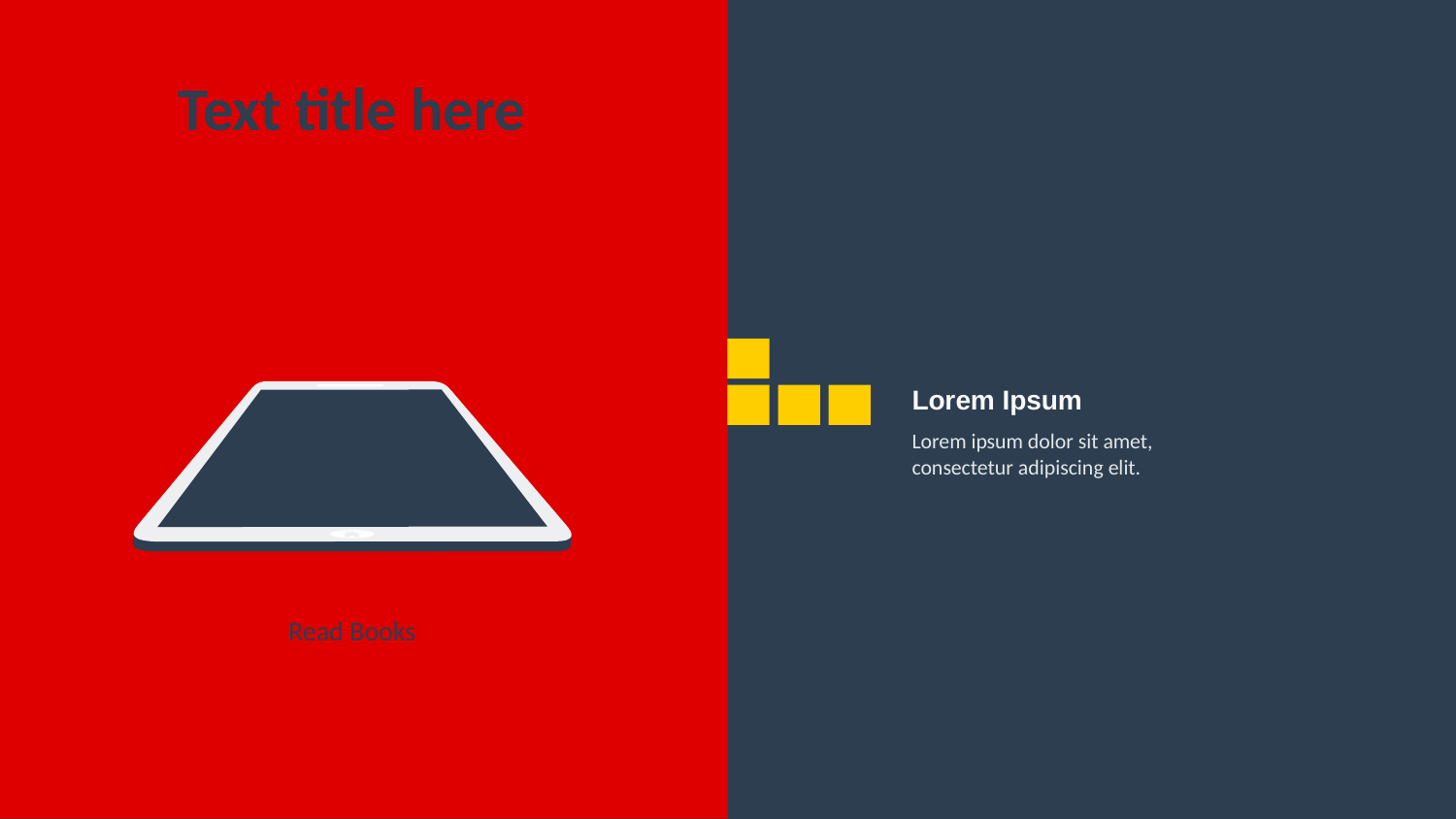

Text title here

Lorem Ipsum
Lorem ipsum dolor sit amet, consectetur adipiscing elit.

Read Books